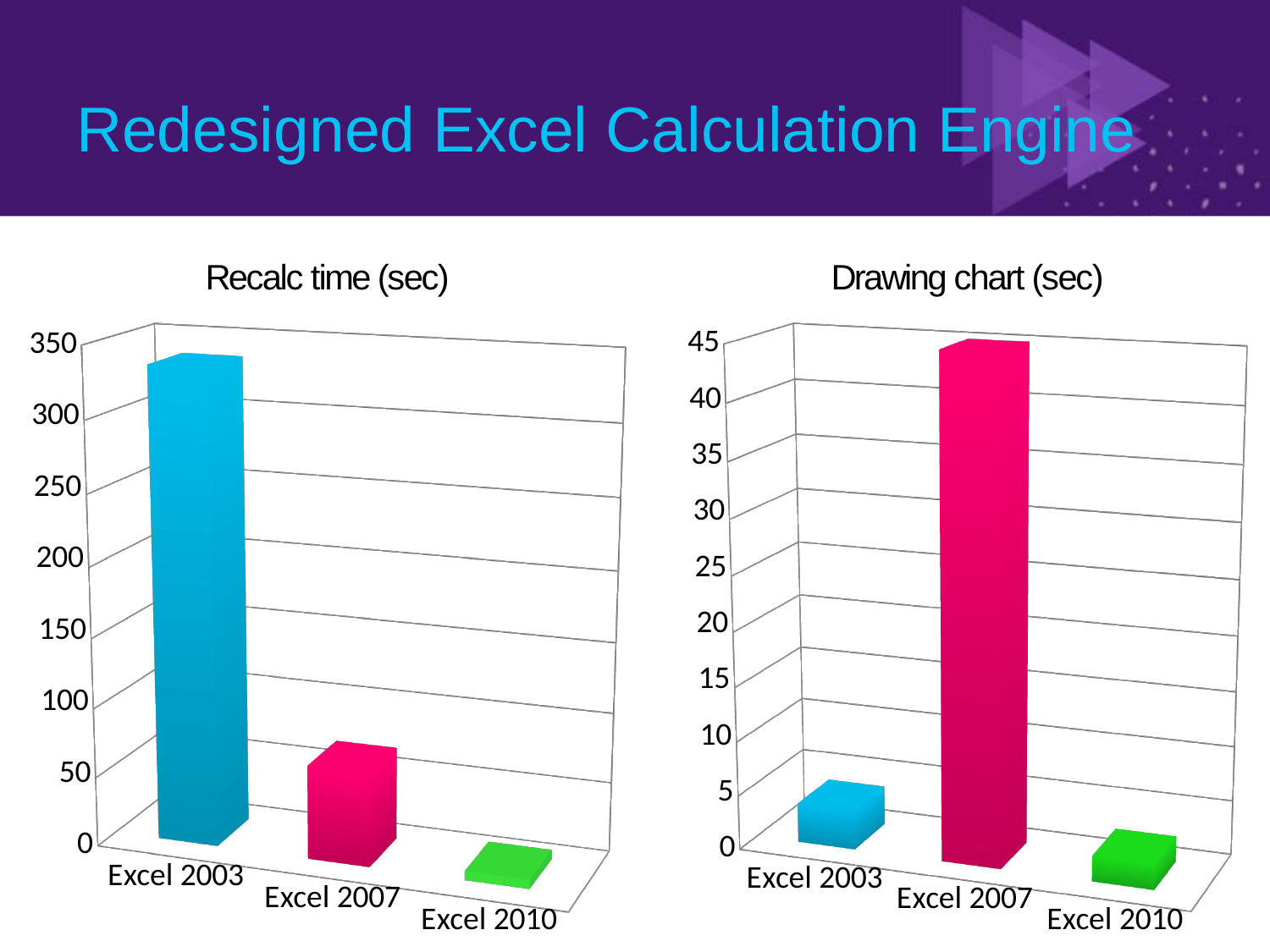

# Redesigned Excel Calculation Engine

[unsupported chart]

[unsupported chart]